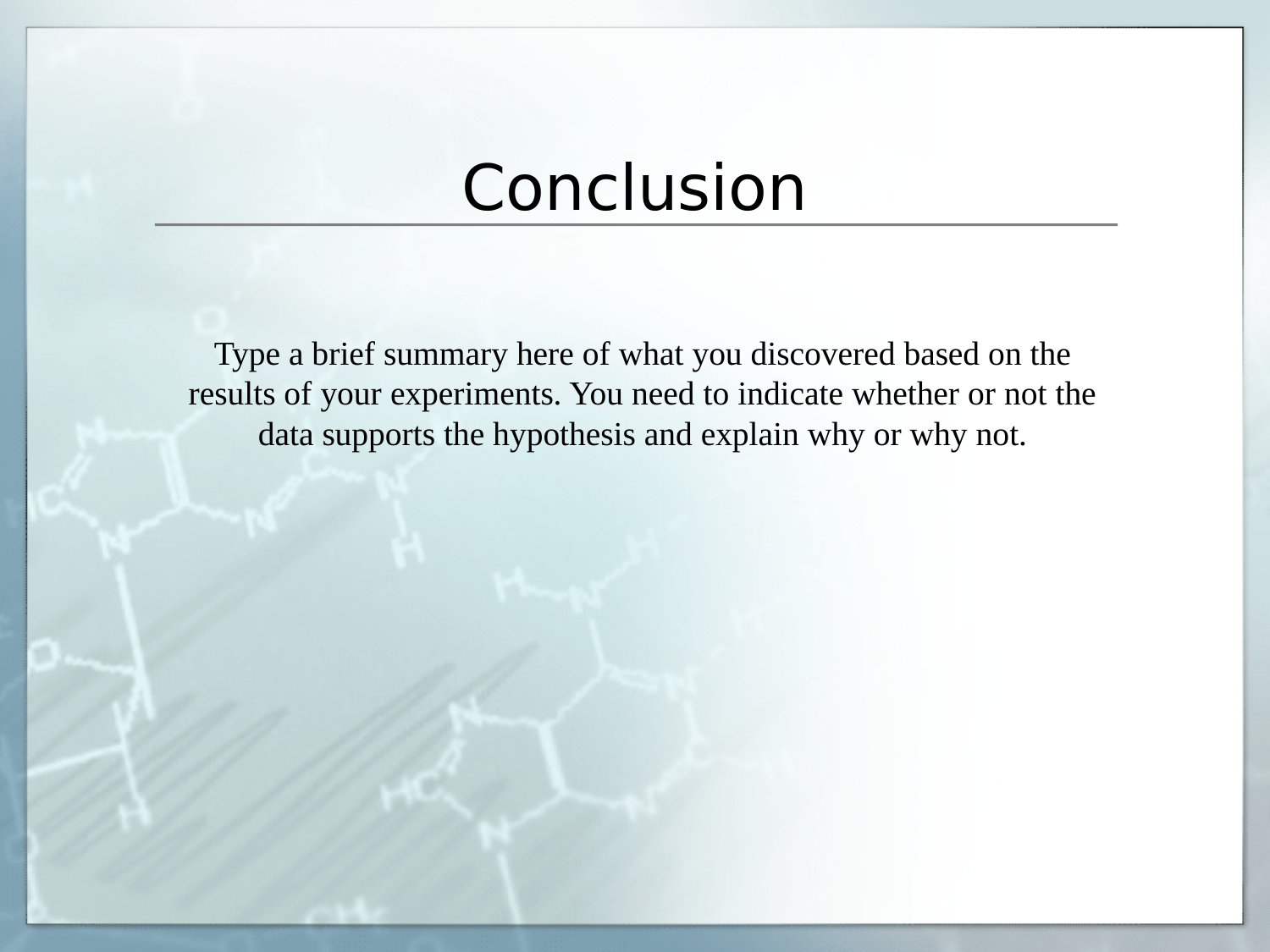

# Conclusion
Type a brief summary here of what you discovered based on the results of your experiments. You need to indicate whether or not the data supports the hypothesis and explain why or why not.